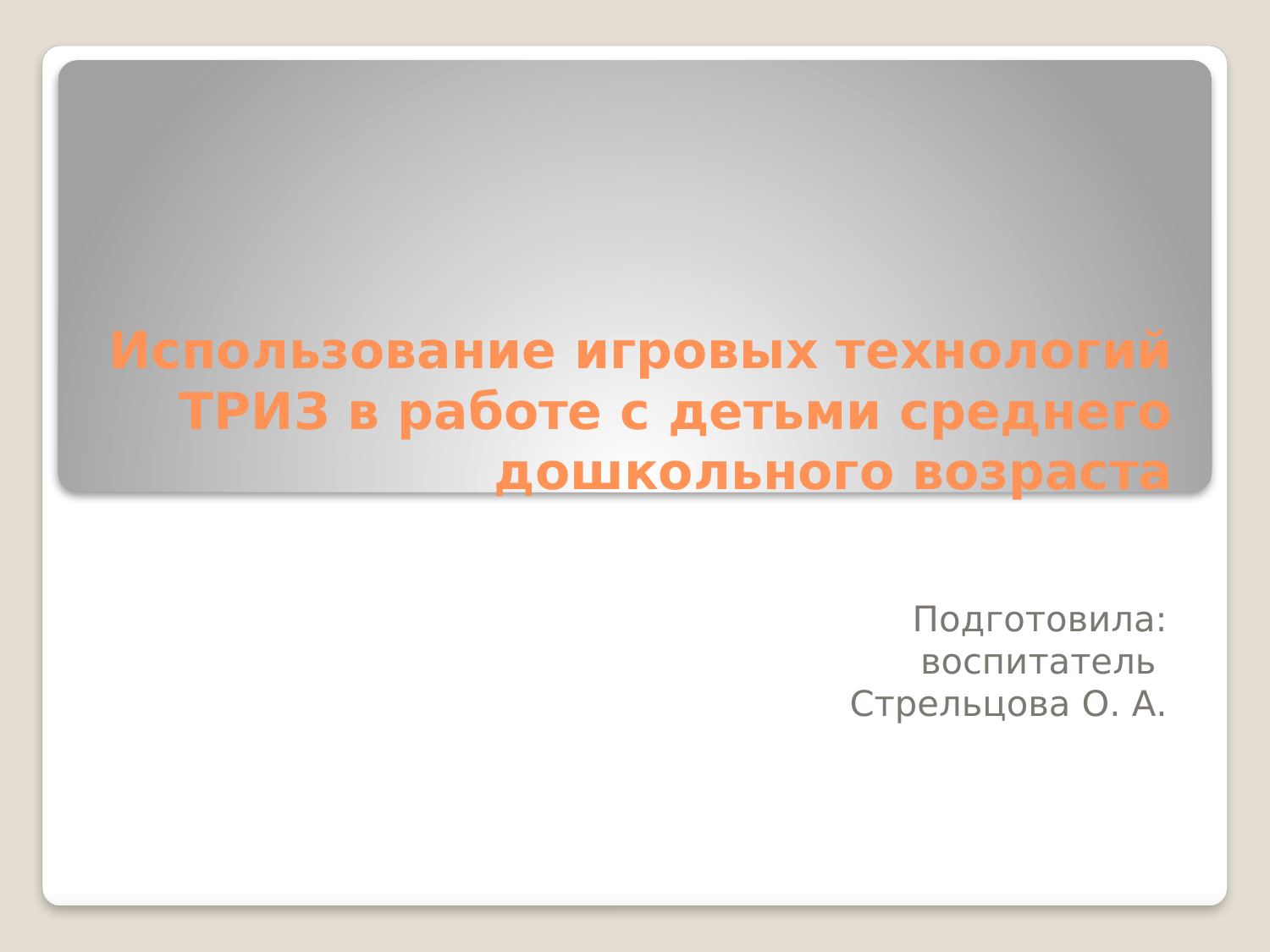

# Использование игровых технологий ТРИЗ в работе с детьми среднего дошкольного возраста
Подготовила:
воспитатель
Стрельцова О. А.